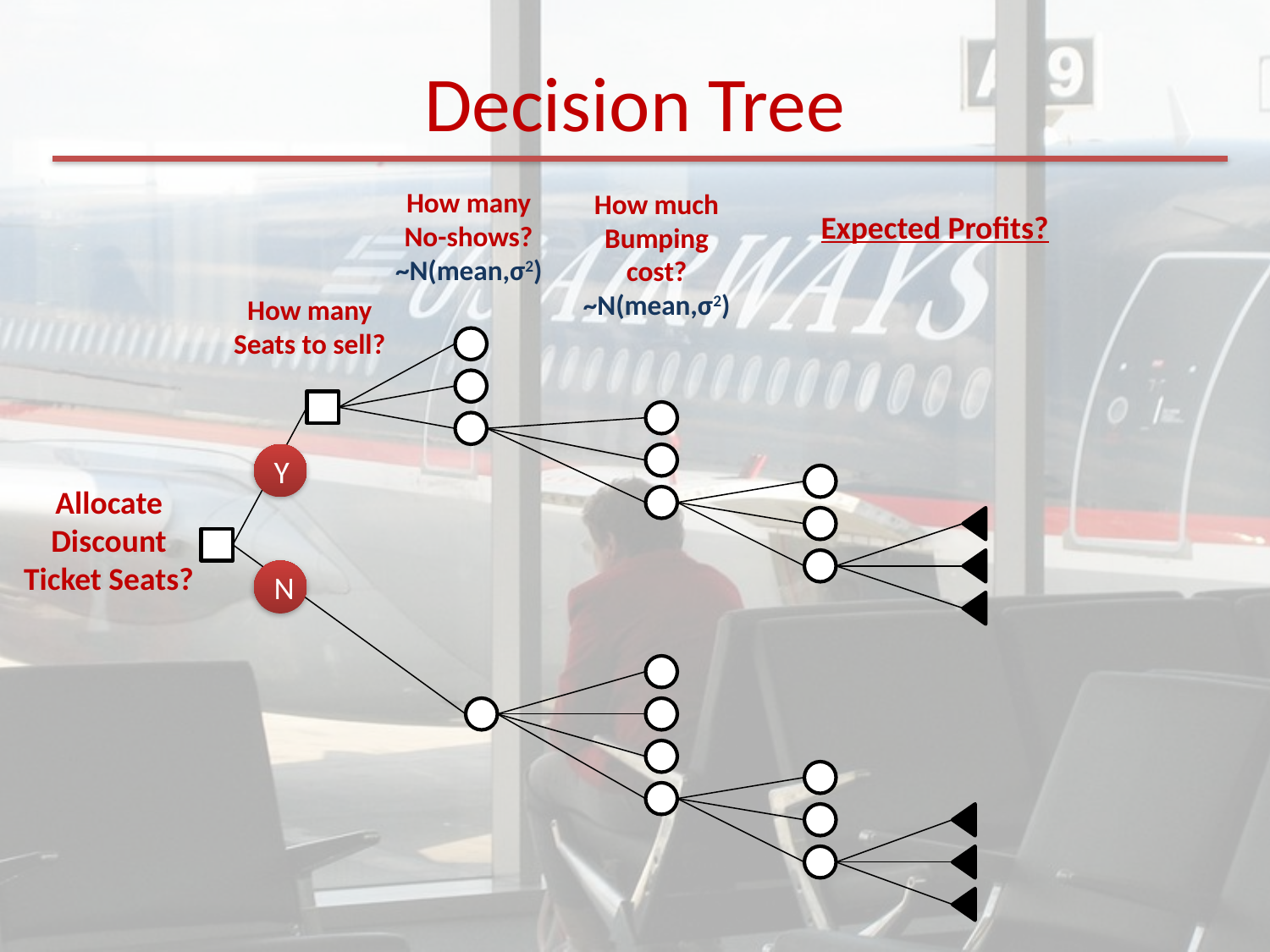

# Decision Tree
How many
No-shows?
~N(mean,σ2)
How much
Bumping
cost?
~N(mean,σ2)
Expected Profits?
How many
Seats to sell?

Y

Allocate
Discount
Ticket Seats?

N